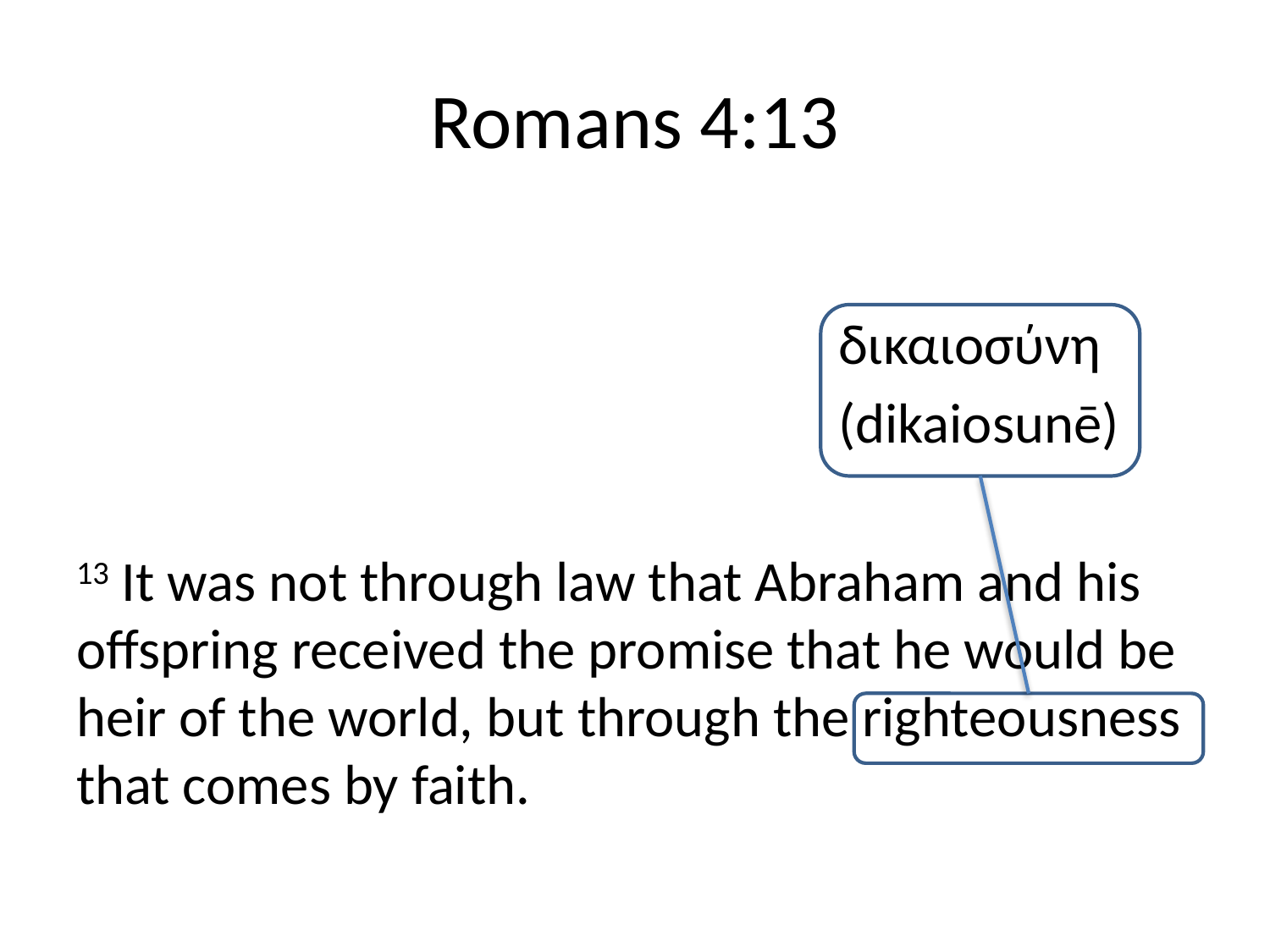

# Romans 4:13

						δικαιοσύνη
						(dikaiosunē)

13 It was not through law that Abraham and his offspring received the promise that he would be heir of the world, but through the righteousness that comes by faith.